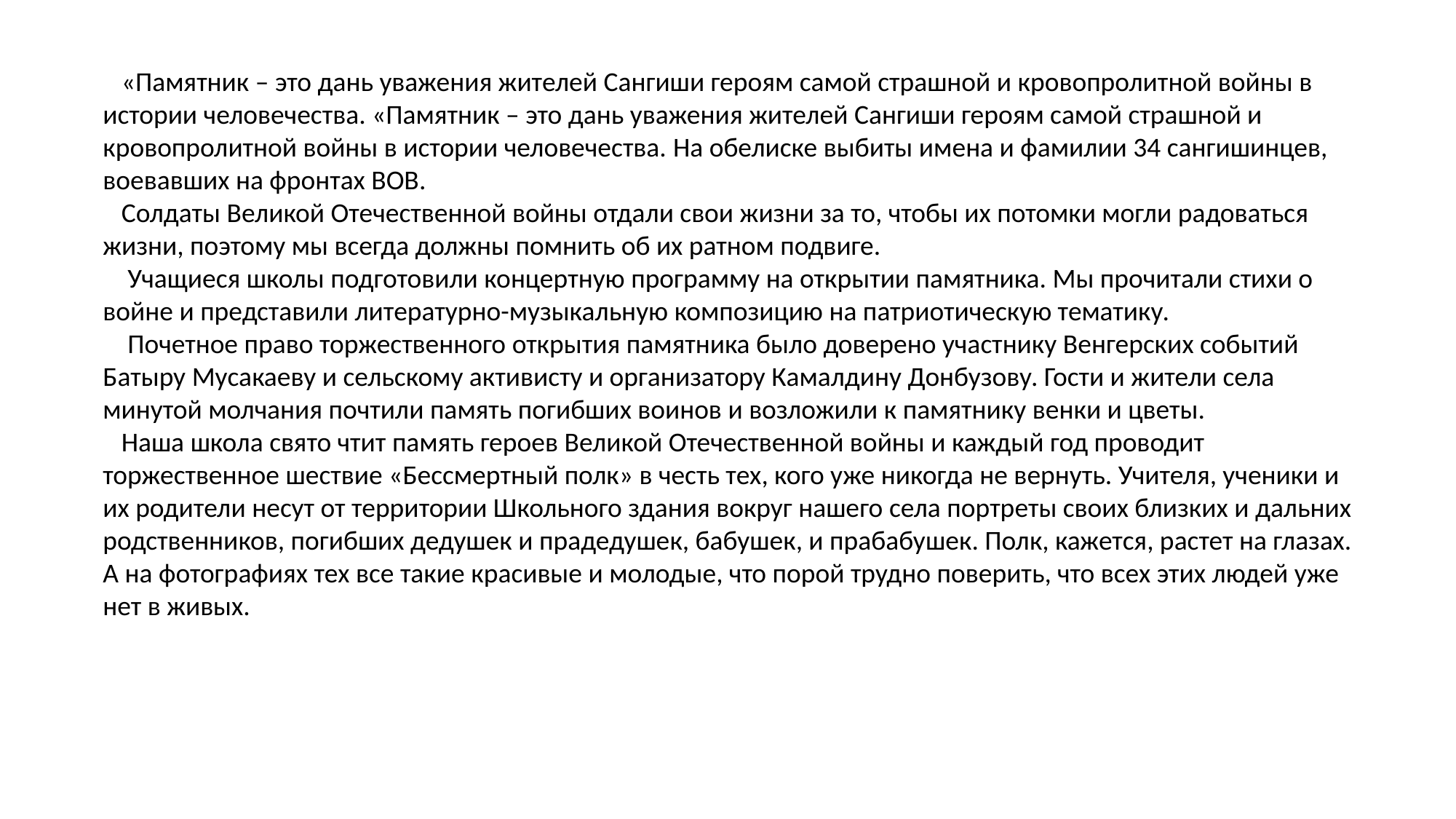

«Памятник – это дань уважения жителей Сангиши героям самой страшной и кровопролитной войны в истории человечества. «Памятник – это дань уважения жителей Сангиши героям самой страшной и кровопролитной войны в истории человечества. На обелиске выбиты имена и фамилии 34 сангишинцев, воевавших на фронтах ВОВ.
   Солдаты Великой Отечественной войны отдали свои жизни за то, чтобы их потомки могли радоваться жизни, поэтому мы всегда должны помнить об их ратном подвиге.
    Учащиеся школы подготовили концертную программу на открытии памятника. Мы прочитали стихи о войне и представили литературно-музыкальную композицию на патриотическую тематику.
    Почетное право торжественного открытия памятника было доверено участнику Венгерских событий Батыру Мусакаеву и сельскому активисту и организатору Камалдину Донбузову. Гости и жители села минутой молчания почтили память погибших воинов и возложили к памятнику венки и цветы.
   Наша школа свято чтит память героев Великой Отечественной войны и каждый год проводит торжественное шествие «Бессмертный полк» в честь тех, кого уже никогда не вернуть. Учителя, ученики и их родители несут от территории Школьного здания вокруг нашего села портреты своих близких и дальних родственников, погибших дедушек и прадедушек, бабушек, и прабабушек. Полк, кажется, растет на глазах. А на фотографиях тех все такие красивые и молодые, что порой трудно поверить, что всех этих людей уже нет в живых.